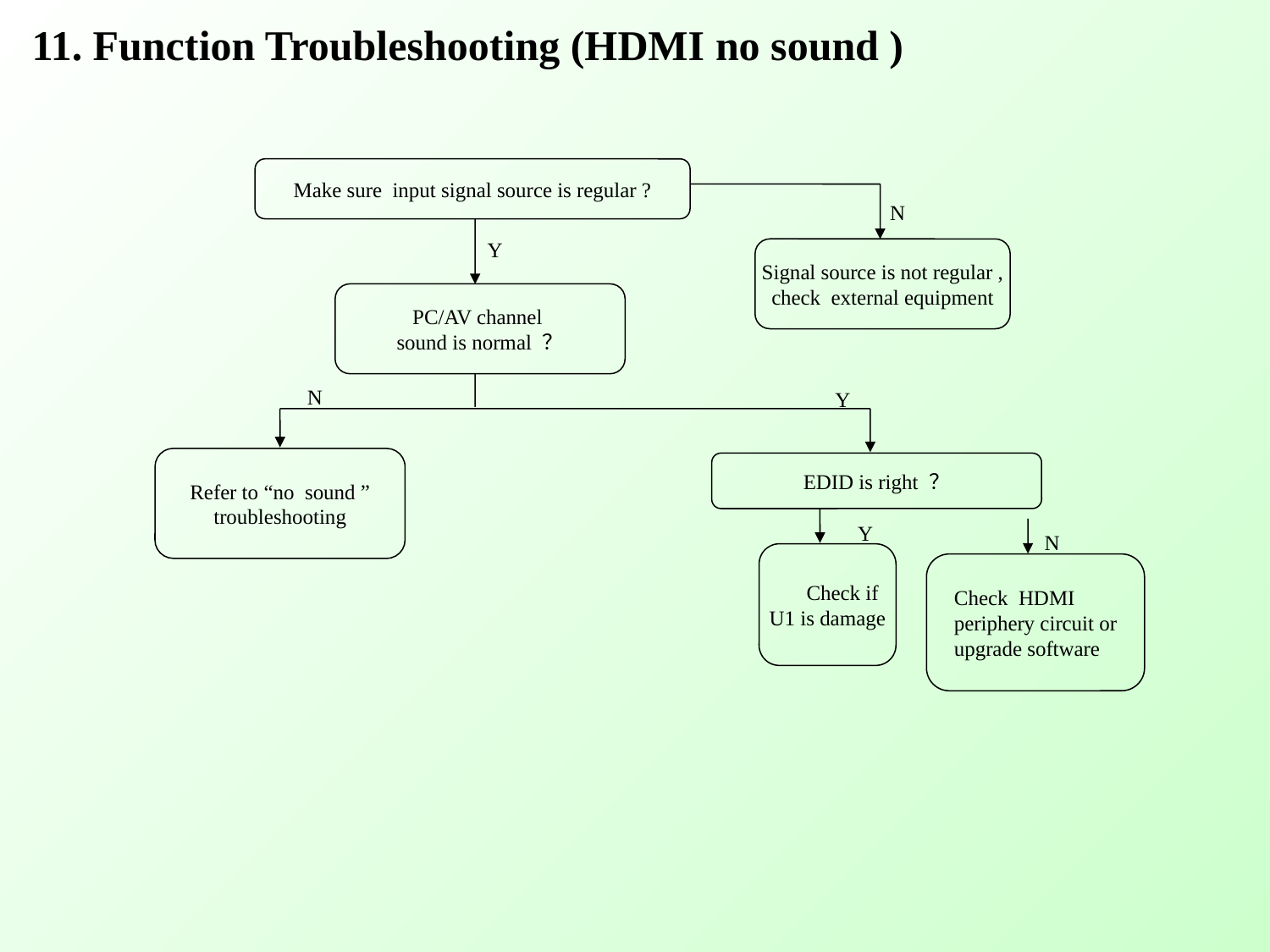

11. Function Troubleshooting (HDMI no sound )
Make sure  input signal source is regular ?

N

Y
Signal source is not regular ,
check  external equipment
PC/AV channel
sound is normal ？

N
Y

Refer to “no  sound ”
troubleshooting
EDID is right ？

Y

N
       Check if U1 is damage
Check  HDMI periphery circuit or upgrade software